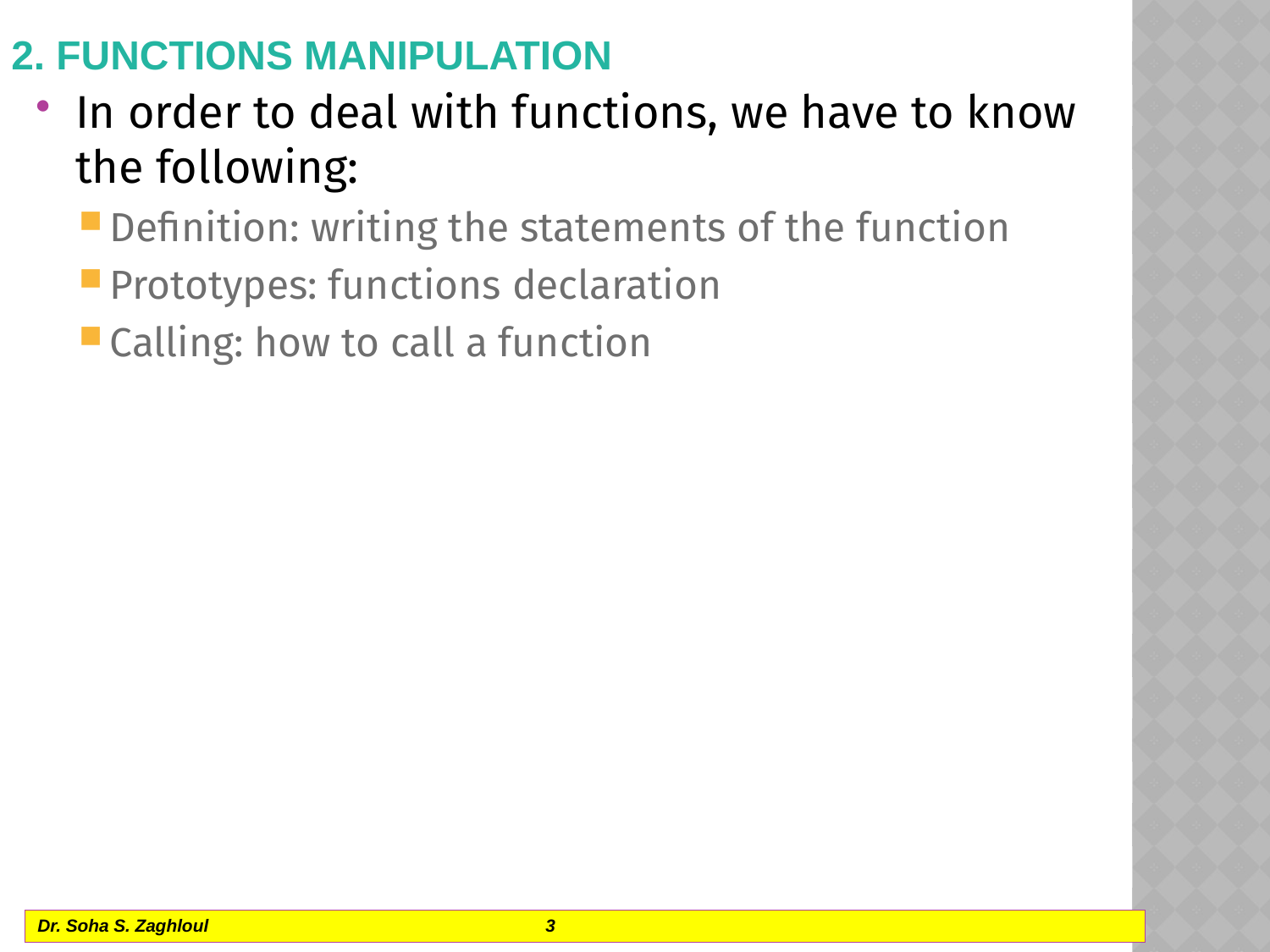

# 2. Functions manipulation
In order to deal with functions, we have to know the following:
Definition: writing the statements of the function
Prototypes: functions declaration
Calling: how to call a function

Dr. Soha S. Zaghloul			3